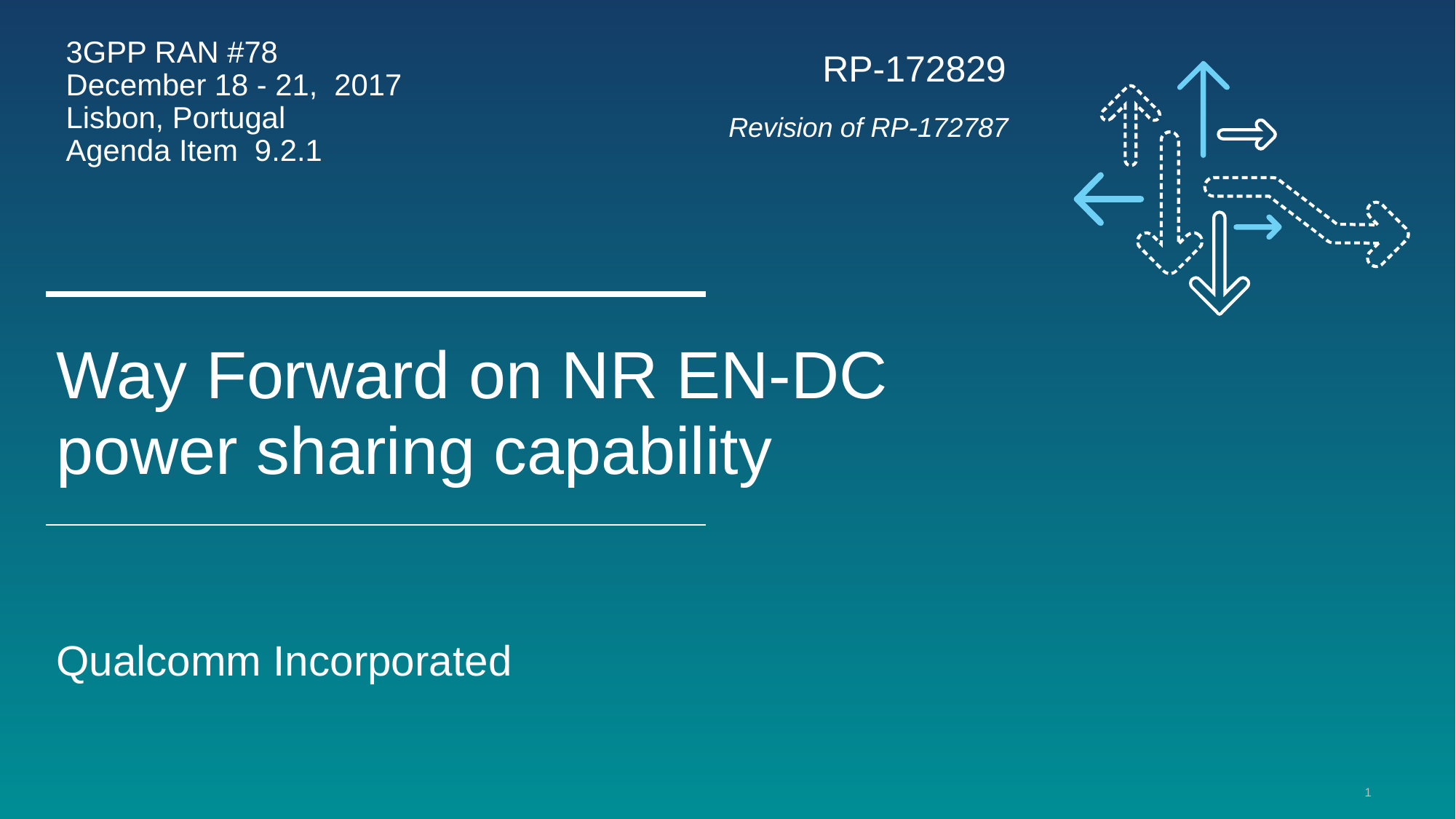

3GPP RAN #78
December 18 - 21,  2017
Lisbon, Portugal
Agenda Item  9.2.1
RP-172829
Revision of RP-172787
Way Forward on NR EN-DC power sharing capability
Qualcomm Incorporated